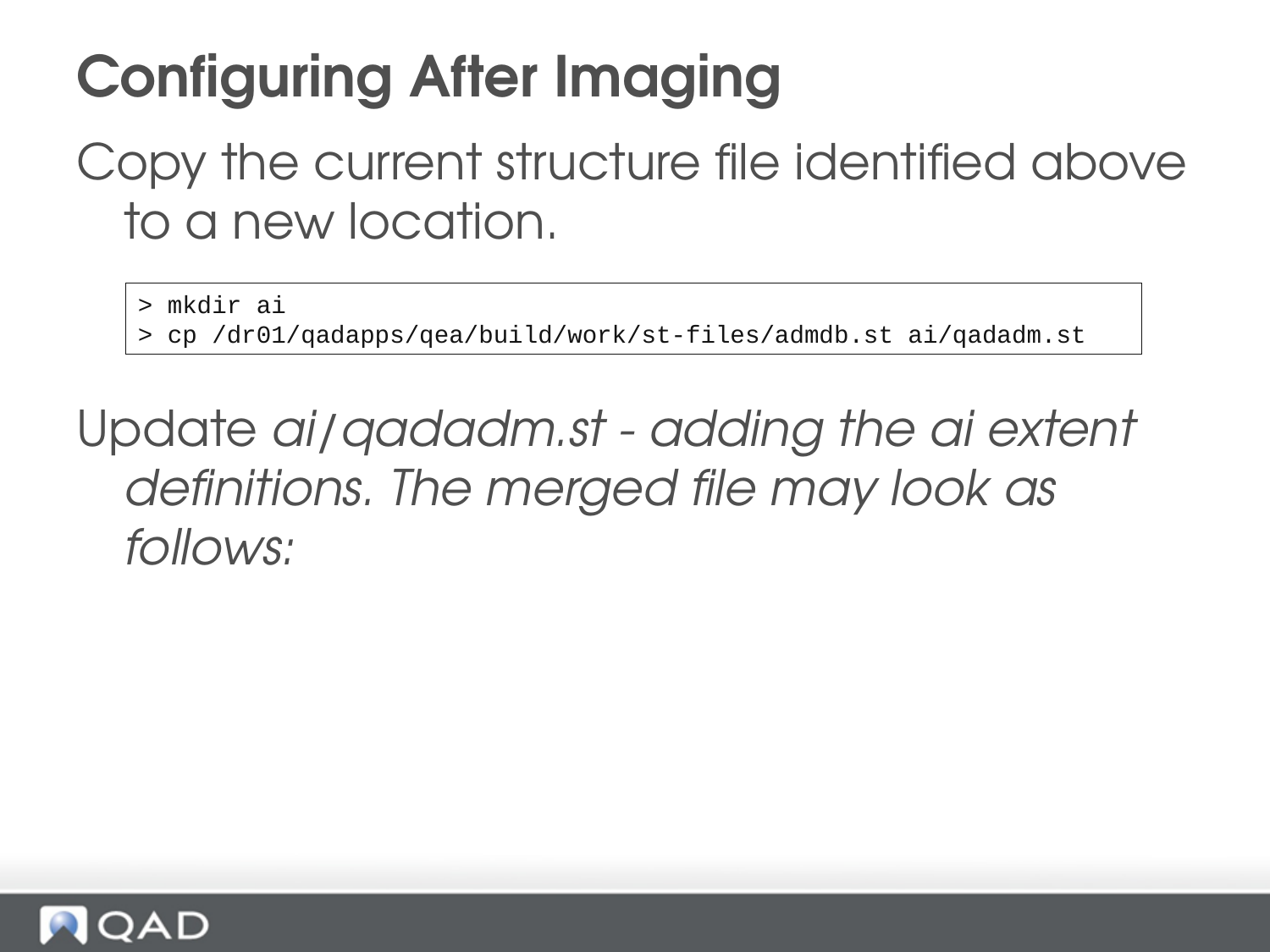

# Configuring After Imaging
Copy the current structure file identified above to a new location.

Update ai/qadadm.st - adding the ai extent definitions. The merged file may look as follows:
> mkdir ai
> cp /dr01/qadapps/qea/build/work/st-files/admdb.st ai/qadadm.st